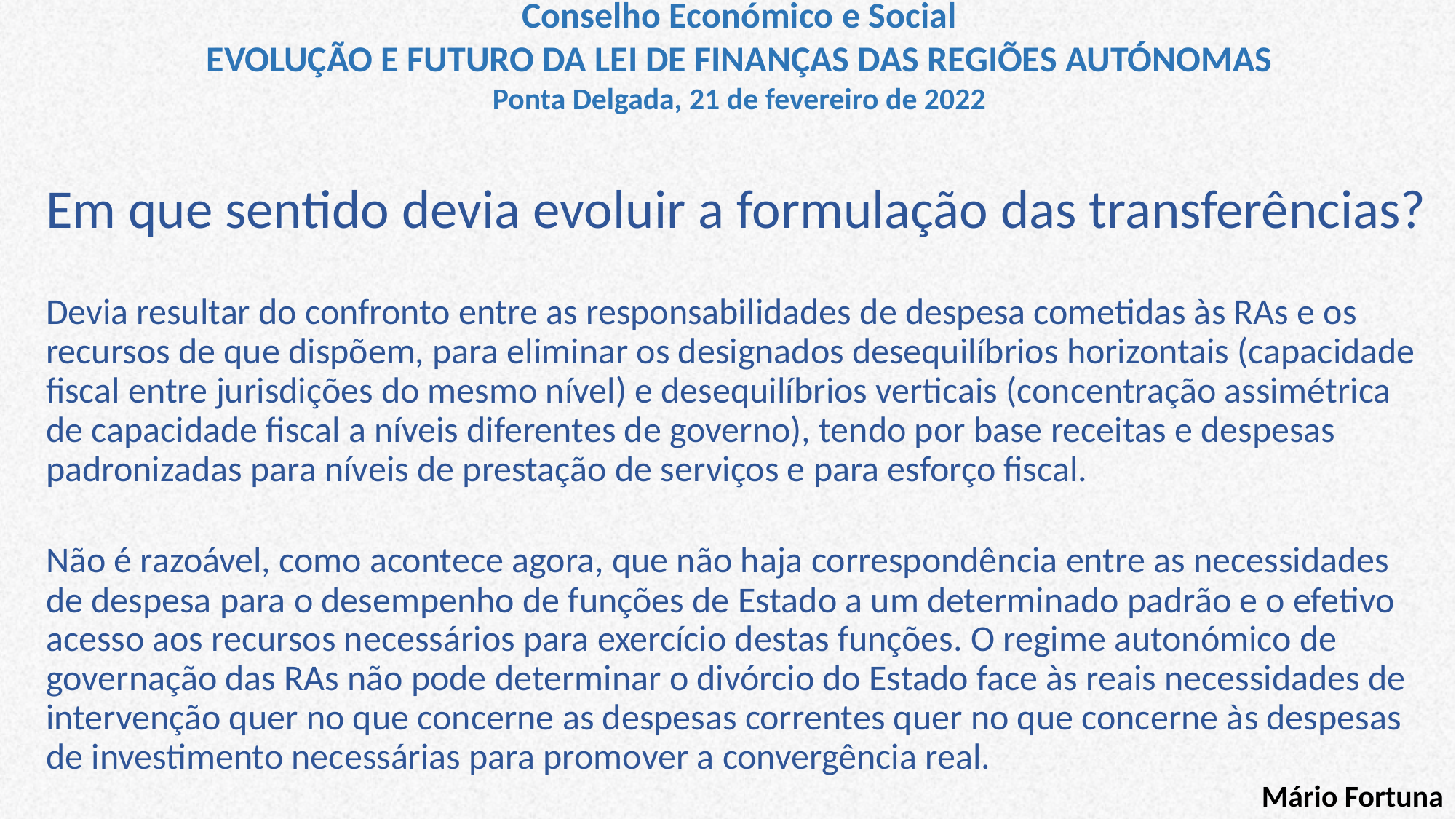

Conselho Económico e Social
EVOLUÇÃO E FUTURO DA LEI DE FINANÇAS DAS REGIÕES AUTÓNOMAS
Ponta Delgada, 21 de fevereiro de 2022
# Em que sentido devia evoluir a formulação das transferências? Devia resultar do confronto entre as responsabilidades de despesa cometidas às RAs e os recursos de que dispõem, para eliminar os designados desequilíbrios horizontais (capacidade fiscal entre jurisdições do mesmo nível) e desequilíbrios verticais (concentração assimétrica de capacidade fiscal a níveis diferentes de governo), tendo por base receitas e despesas padronizadas para níveis de prestação de serviços e para esforço fiscal. Não é razoável, como acontece agora, que não haja correspondência entre as necessidades de despesa para o desempenho de funções de Estado a um determinado padrão e o efetivo acesso aos recursos necessários para exercício destas funções. O regime autonómico de governação das RAs não pode determinar o divórcio do Estado face às reais necessidades de intervenção quer no que concerne as despesas correntes quer no que concerne às despesas de investimento necessárias para promover a convergência real.
Mário Fortuna